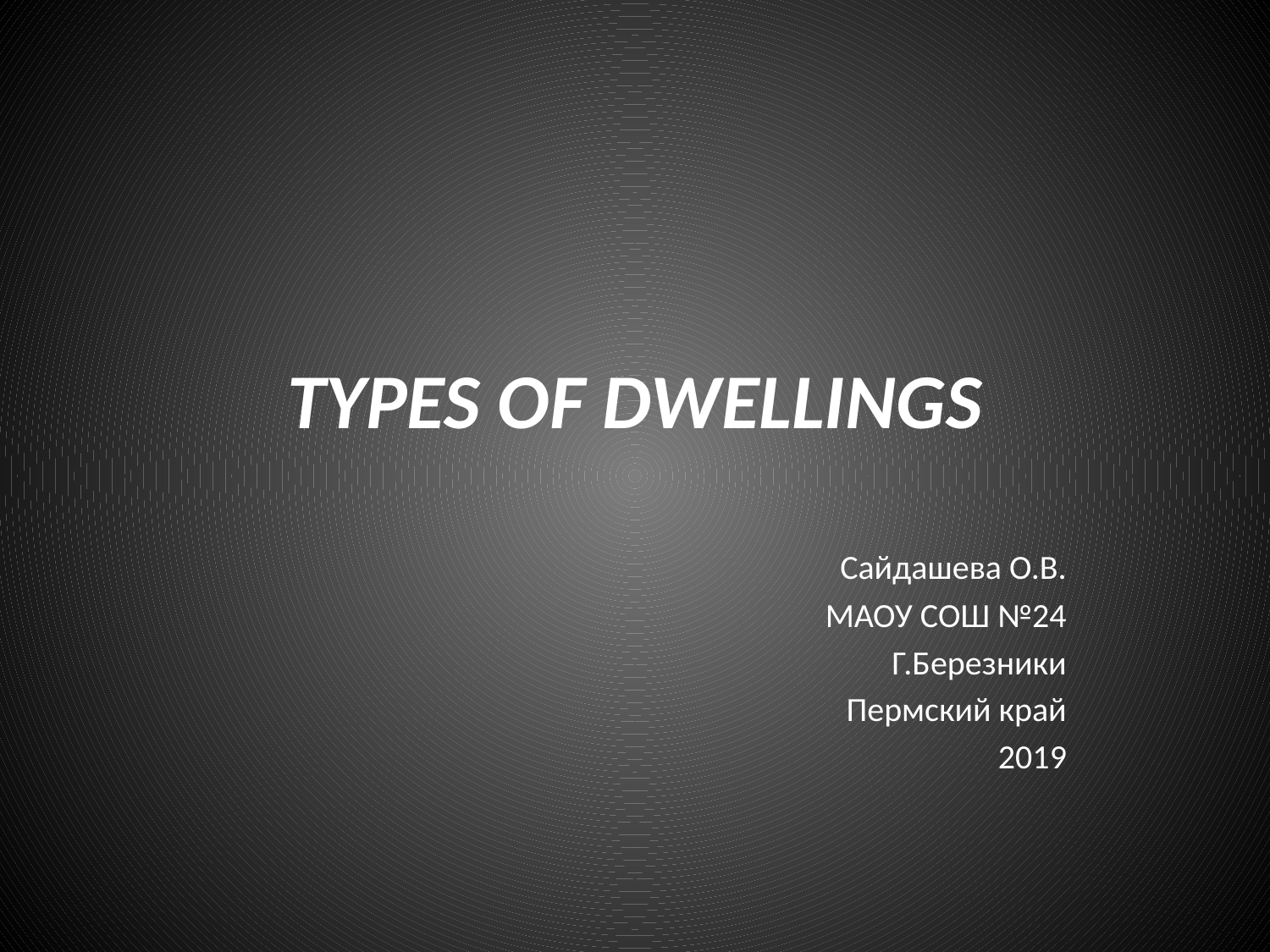

# TYPES OF DWELLINGS
Сайдашева О.В.
МАОУ СОШ №24
Г.Березники
Пермский край
2019